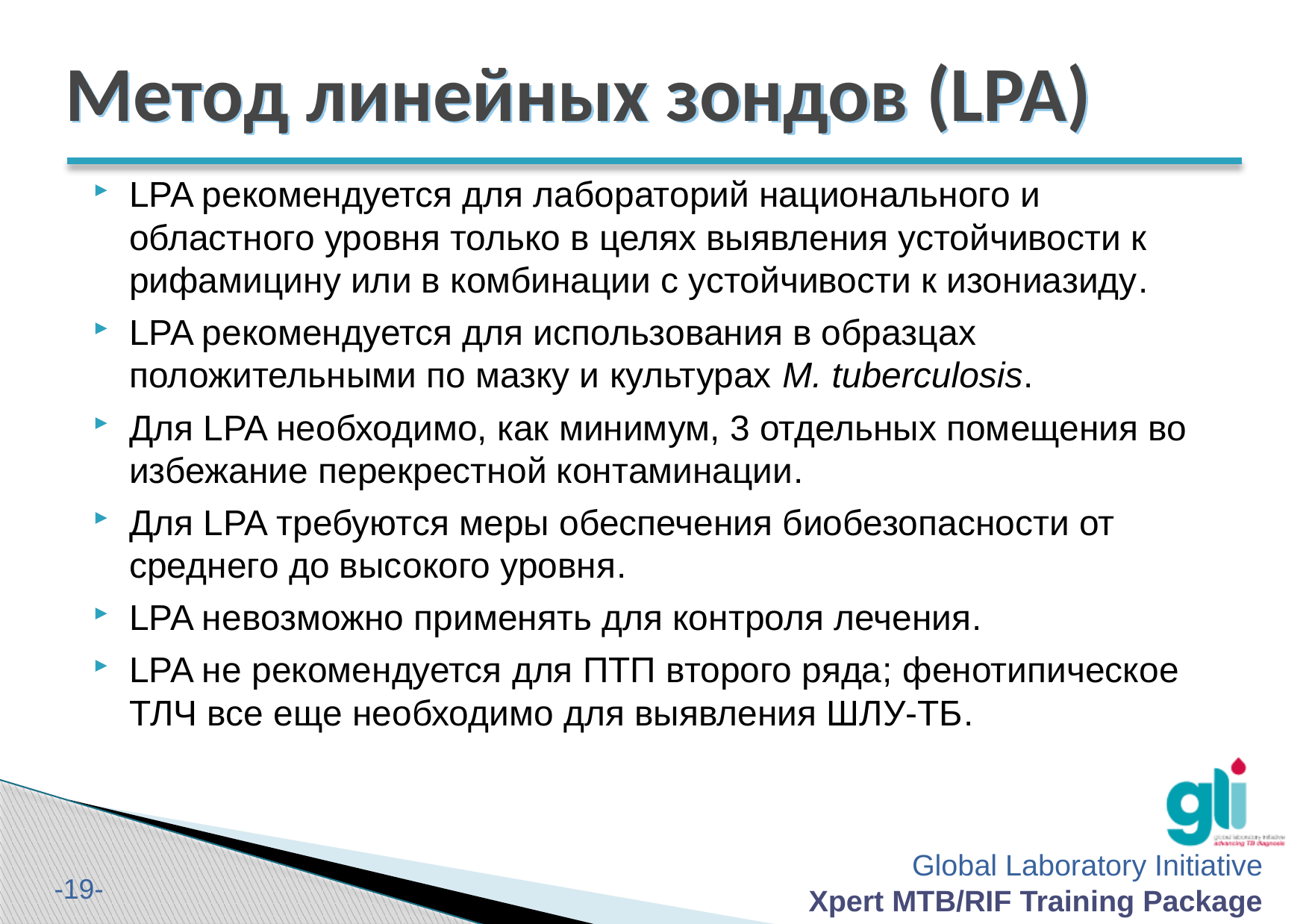

# Метод линейных зондов (LPA)
LPA рекомендуется для лабораторий национального и областного уровня только в целях выявления устойчивости к рифамицину или в комбинации с устойчивости к изониазиду.
LPA рекомендуется для использования в образцах положительными по мазку и культурах M. tuberculosis.
Для LPA необходимо, как минимум, 3 отдельных помещения во избежание перекрестной контаминации.
Для LPA требуются меры обеспечения биобезопасности от среднего до высокого уровня.
LPA невозможно применять для контроля лечения.
LPA не рекомендуется для ПТП второго ряда; фенотипическое ТЛЧ все еще необходимо для выявления ШЛУ-ТБ.